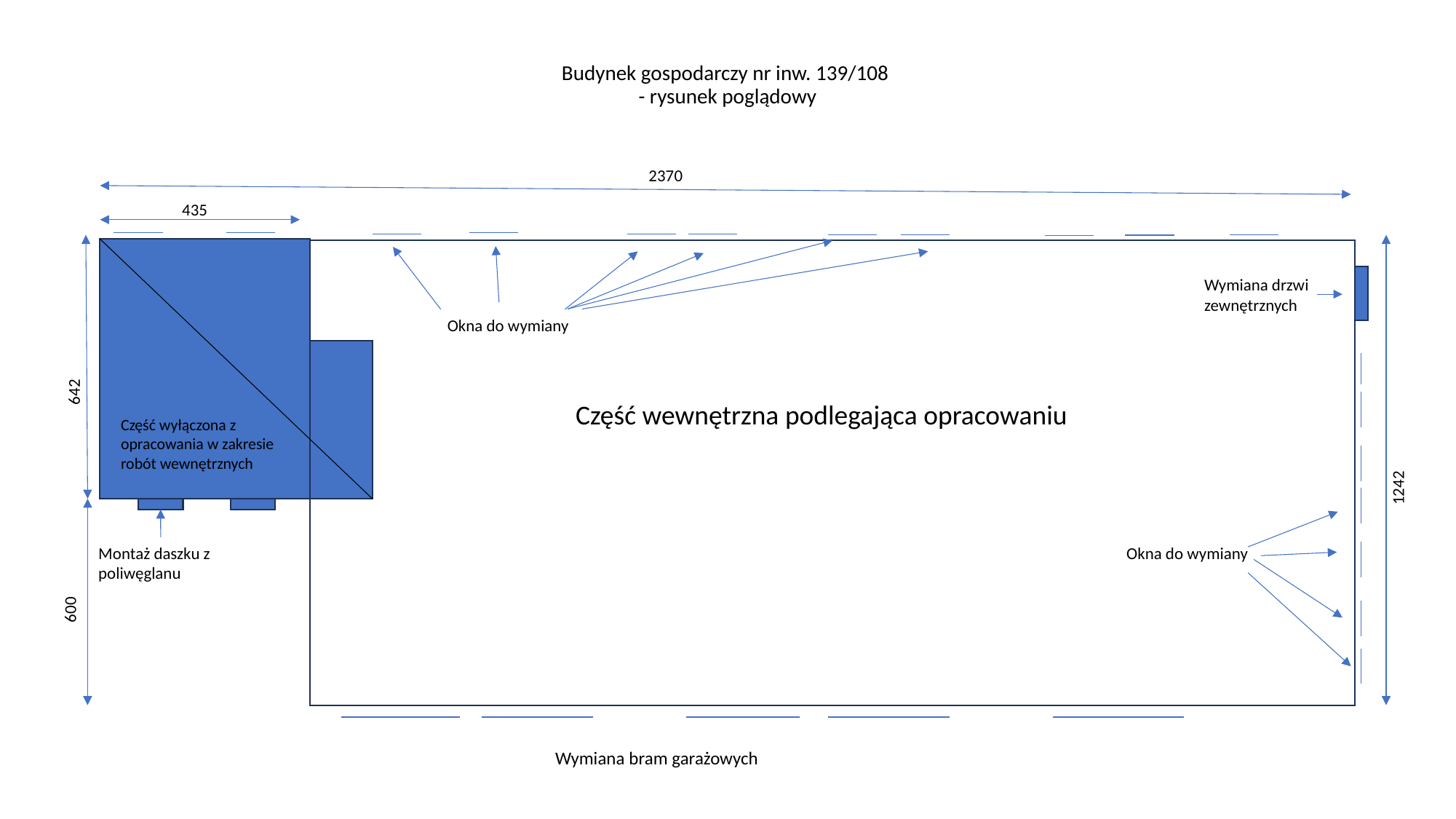

# Budynek gospodarczy nr inw. 139/108 - rysunek poglądowy
2370
435

Wymiana drzwi zewnętrznych
Okna do wymiany

642
Część wewnętrzna podlegająca opracowaniu
Część wyłączona z opracowania w zakresie robót wewnętrznych
1242

Montaż daszku z poliwęglanu
Okna do wymiany
600
Wymiana bram garażowych